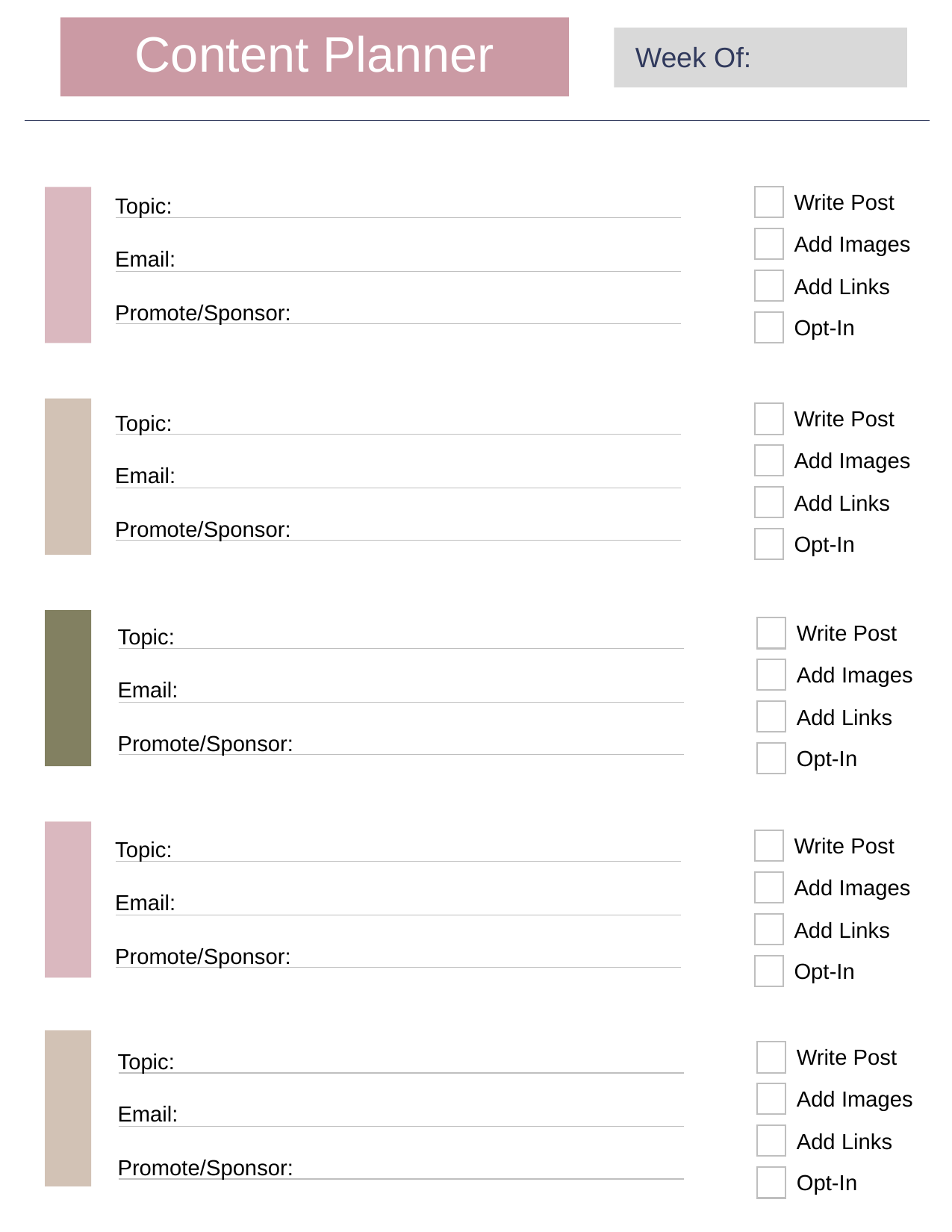

Content Planner

Week Of:
Write Post

Topic:
Add Images

Email:
Add Links

Promote/Sponsor:
Opt-In

Write Post

Topic:
Add Images

Email:
Add Links

Promote/Sponsor:
Opt-In

Write Post

Topic:
Add Images

Email:
Add Links

Promote/Sponsor:
Opt-In

Write Post

Topic:
Add Images

Email:
Add Links

Promote/Sponsor:
Opt-In

Write Post

Topic:
Add Images

Email:
Add Links

Promote/Sponsor:
Opt-In